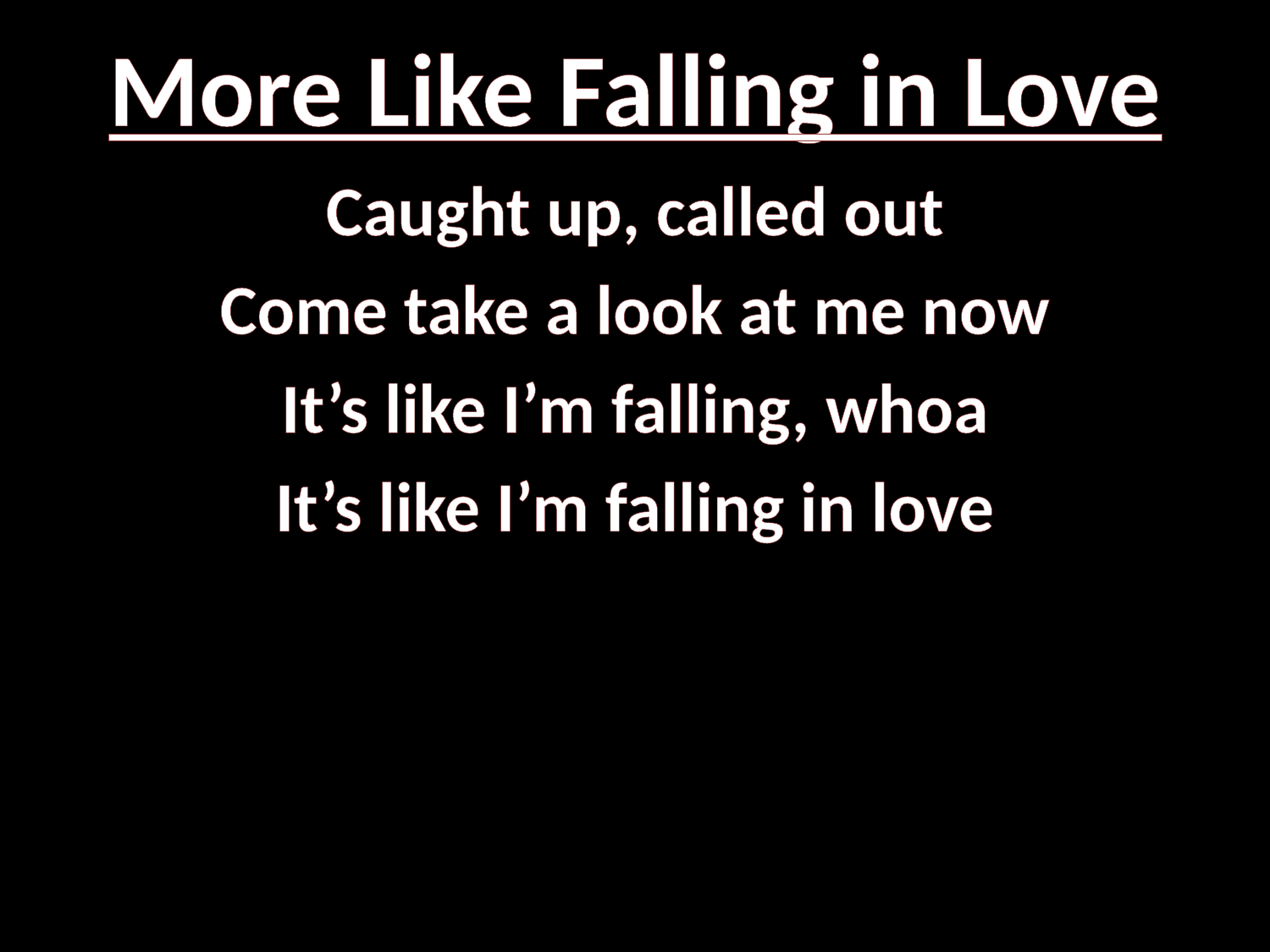

# More Like Falling in Love
Caught up, called out
Come take a look at me now
It’s like I’m falling, whoa
It’s like I’m falling in love